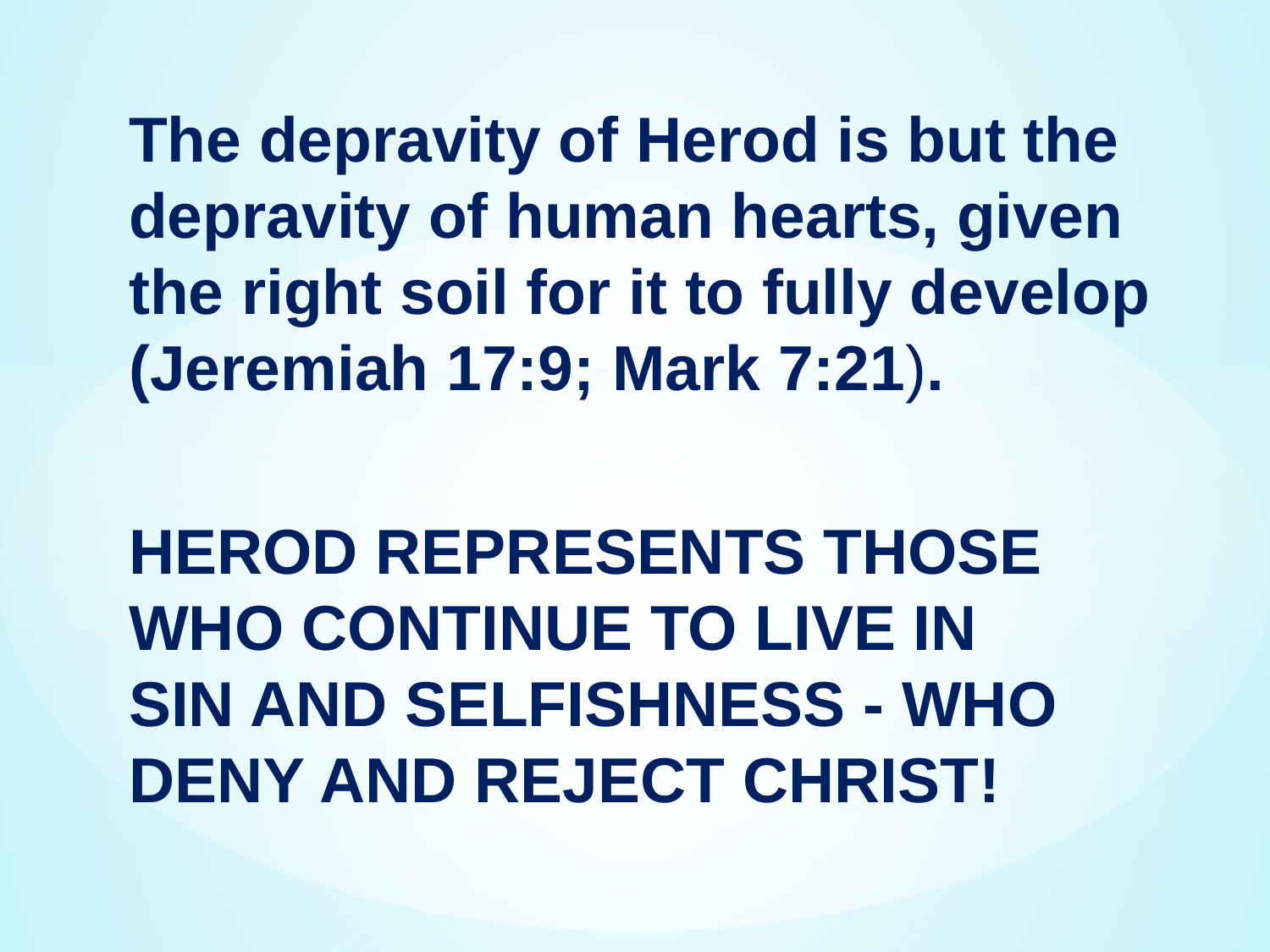

The depravity of Herod is but the depravity of human hearts, given the right soil for it to fully develop (Jeremiah 17:9; Mark 7:21).
HEROD REPRESENTS THOSE WHO CONTINUE TO LIVE IN SIN AND SELFISHNESS - WHO DENY AND REJECT CHRIST!